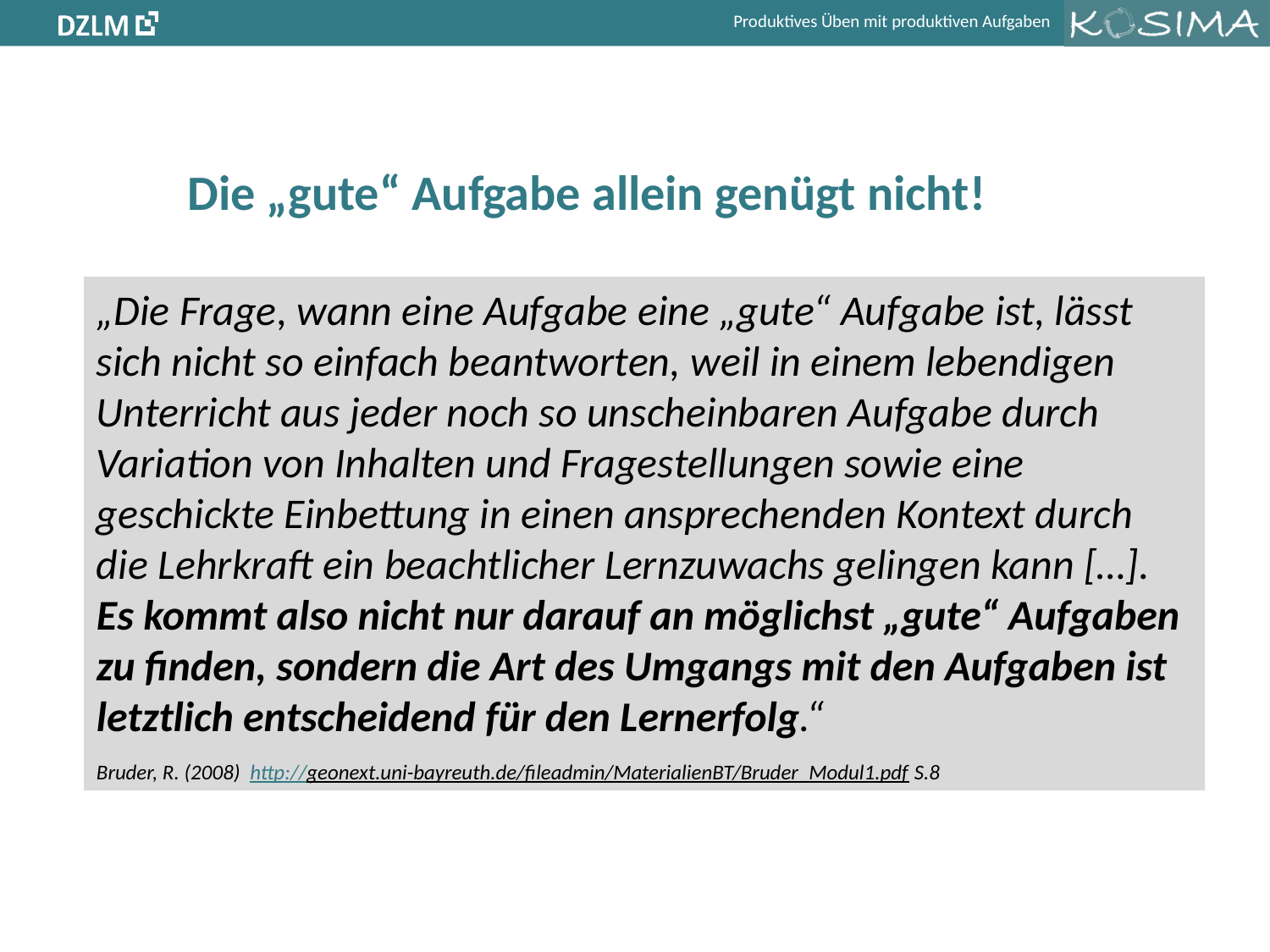

Die „gute“ Aufgabe allein genügt nicht!
„Die Frage, wann eine Aufgabe eine „gute“ Aufgabe ist, lässt sich nicht so einfach beantworten, weil in einem lebendigen Unterricht aus jeder noch so unscheinbaren Aufgabe durch Variation von Inhalten und Fragestellungen sowie eine geschickte Einbettung in einen ansprechenden Kontext durch die Lehrkraft ein beachtlicher Lernzuwachs gelingen kann […]. Es kommt also nicht nur darauf an möglichst „gute“ Aufgaben zu finden, sondern die Art des Umgangs mit den Aufgaben ist letztlich entscheidend für den Lernerfolg.“

Bruder, R. (2008)  http://geonext.uni-bayreuth.de/fileadmin/MaterialienBT/Bruder_Modul1.pdf S.8